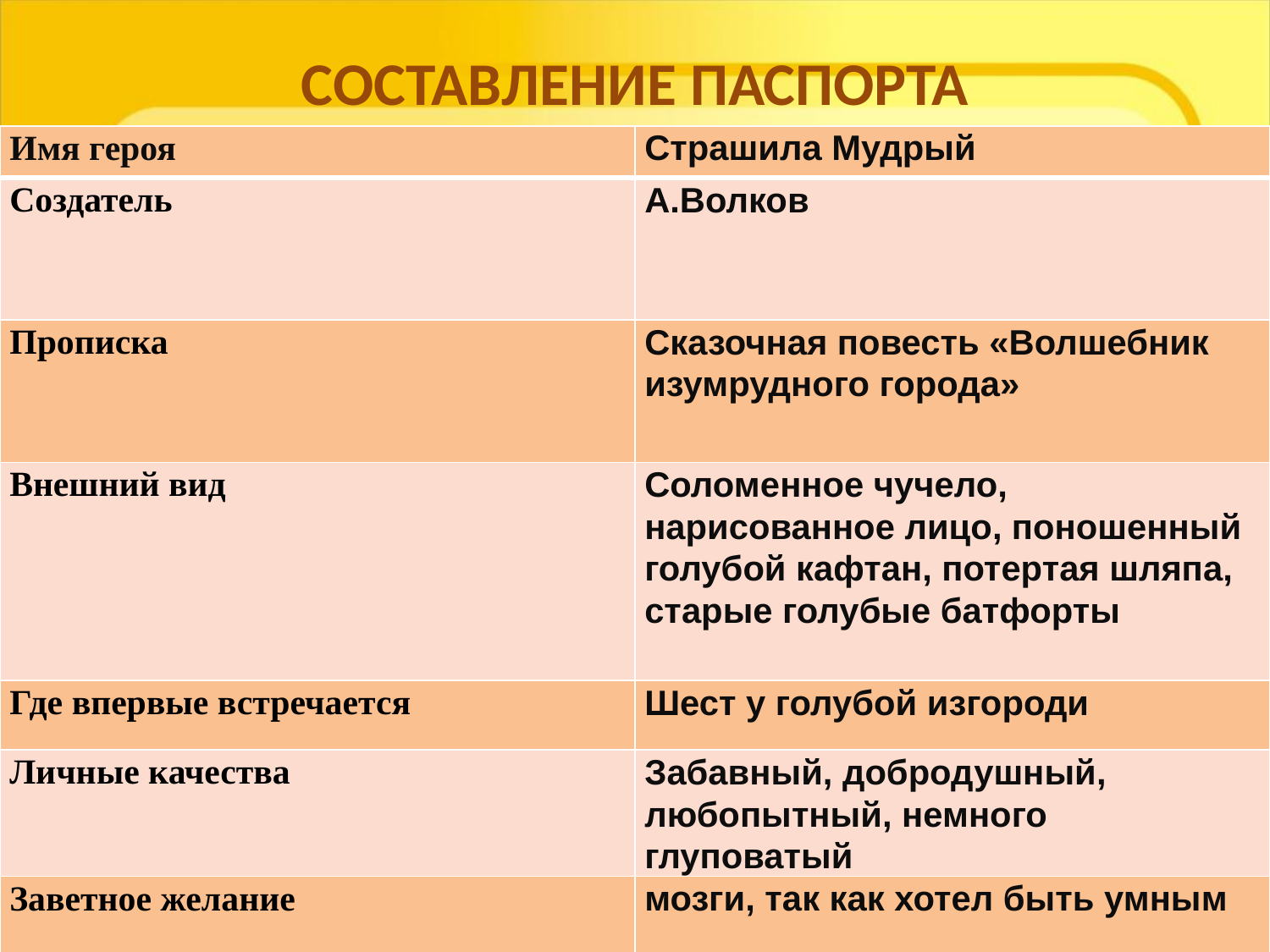

# СОСТАВЛЕНИЕ ПАСПОРТА
| Имя героя | Страшила Мудрый |
| --- | --- |
| Создатель | А.Волков |
| Прописка | Сказочная повесть «Волшебник изумрудного города» |
| Внешний вид | Соломенное чучело, нарисованное лицо, поношенный голубой кафтан, потертая шляпа, старые голубые батфорты |
| Где впервые встречается | Шест у голубой изгороди |
| Личные качества | Забавный, добродушный, любопытный, немного глуповатый |
| Заветное желание | мозги, так как хотел быть умным |
|  |  |